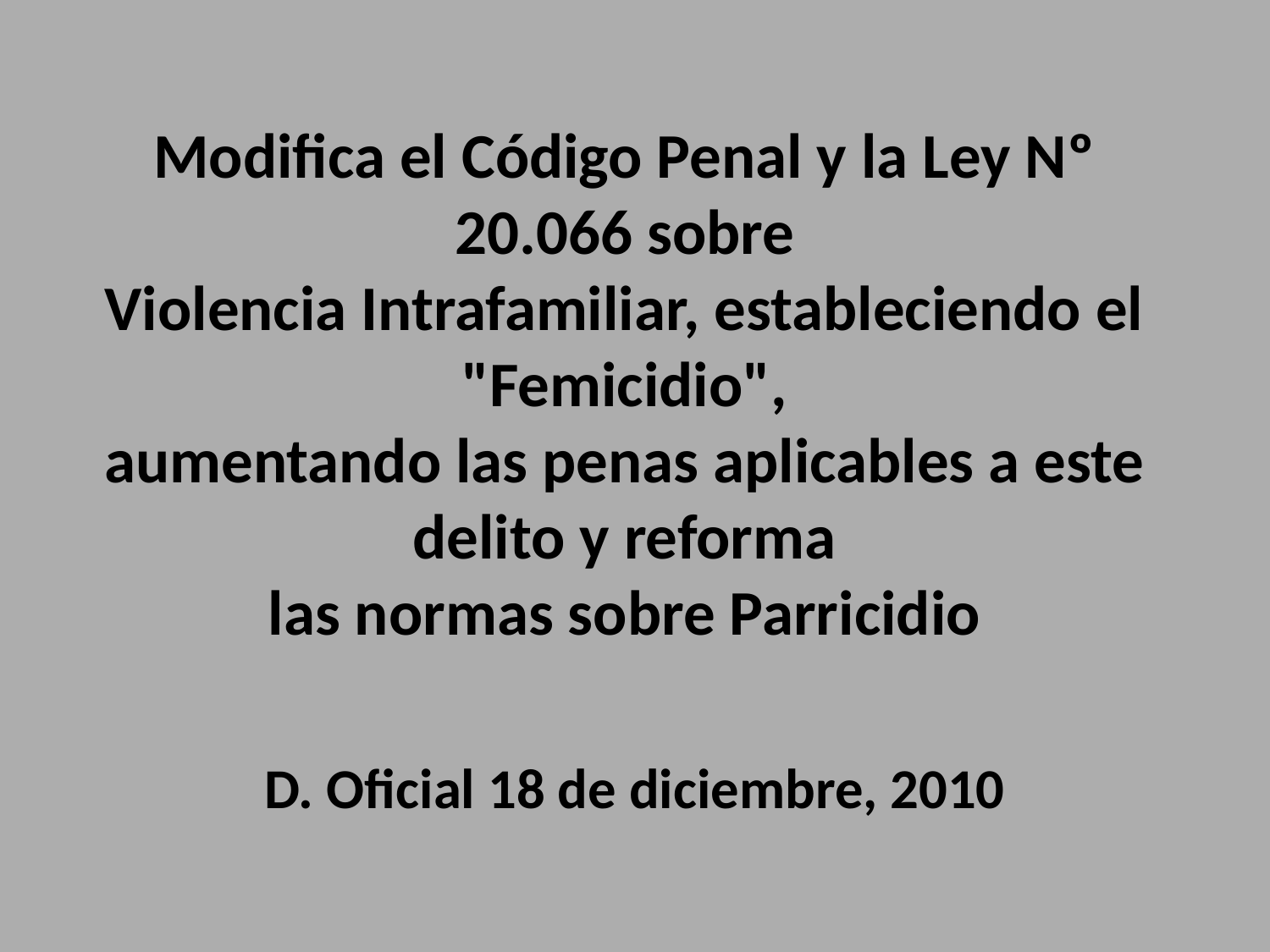

# Modifica el Código Penal y la Ley Nº 20.066 sobre Violencia Intrafamiliar, estableciendo el "Femicidio", aumentando las penas aplicables a este delito y reforma las normas sobre Parricidio
D. Oficial 18 de diciembre, 2010